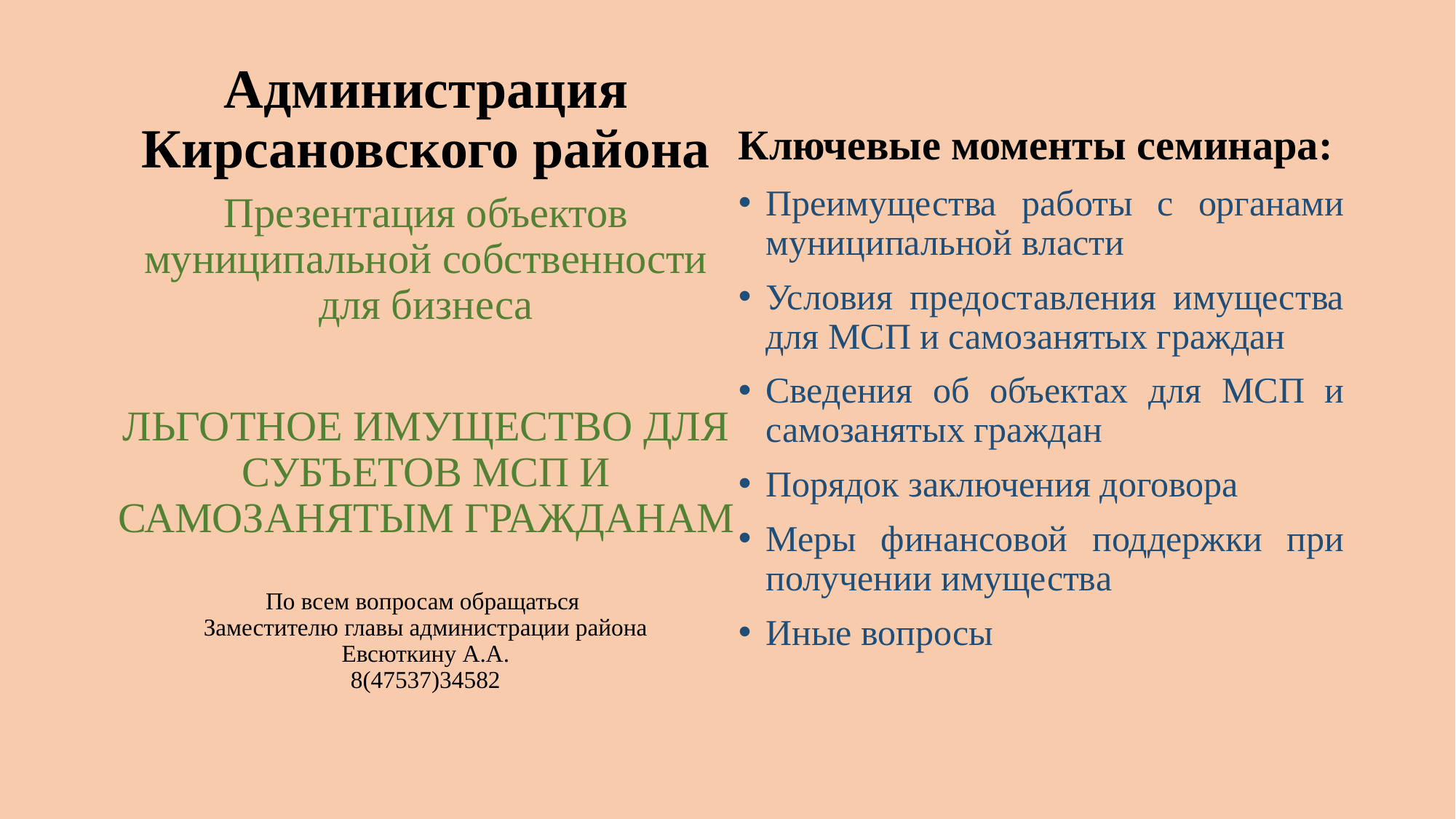

# Администрация Кирсановского района
Ключевые моменты семинара:
Преимущества работы с органами муниципальной власти
Условия предоставления имущества для МСП и самозанятых граждан
Сведения об объектах для МСП и самозанятых граждан
Порядок заключения договора
Меры финансовой поддержки при получении имущества
Иные вопросы
Презентация объектов муниципальной собственности для бизнеса

ЛЬГОТНОЕ ИМУЩЕСТВО ДЛЯ СУБЪЕТОВ МСП И САМОЗАНЯТЫМ ГРАЖДАНАМ
По всем вопросам обращаться
Заместителю главы администрации района
Евсюткину А.А.
8(47537)34582